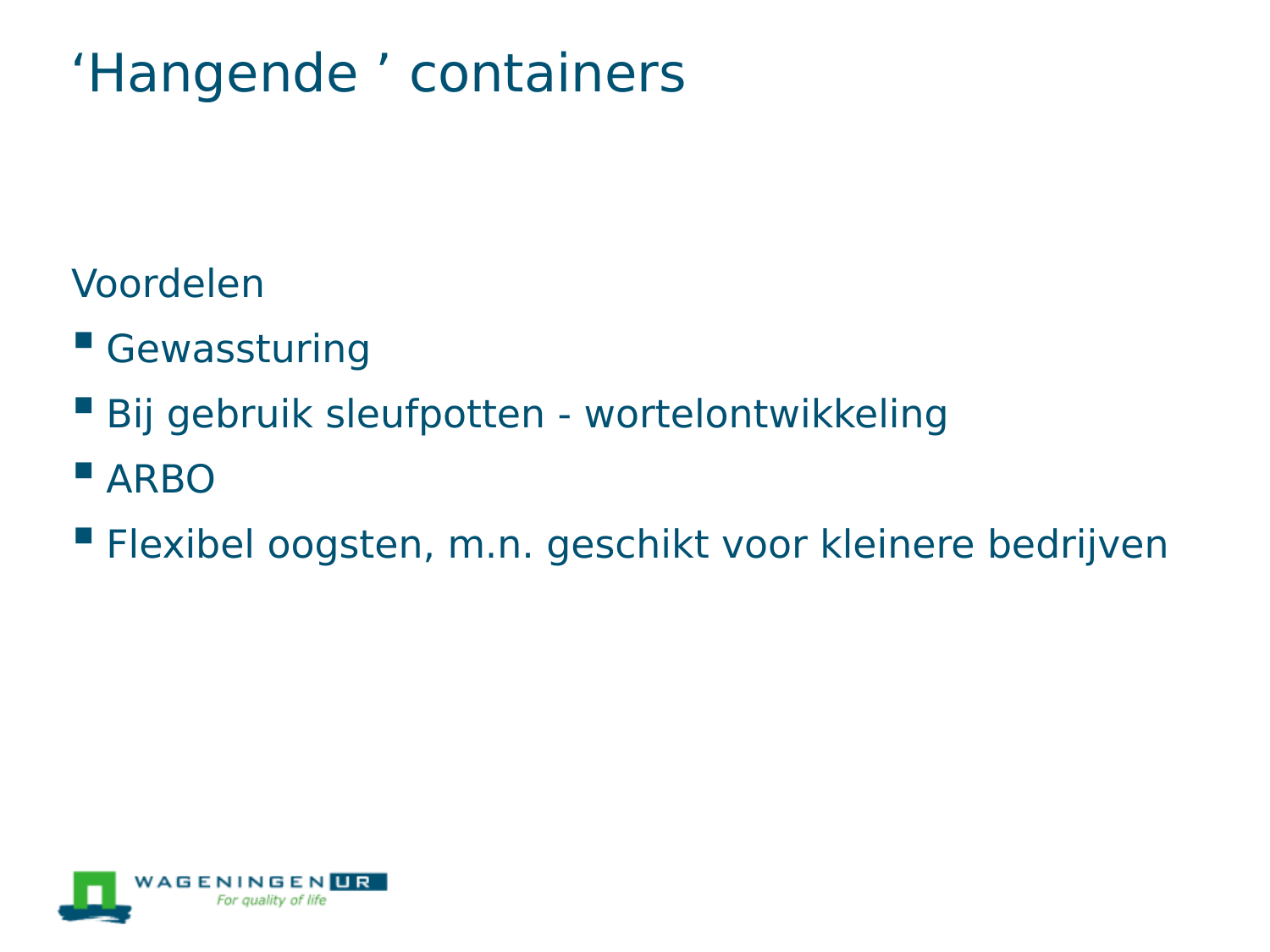

# ‘Hangende ’ containers
Voordelen
Gewassturing
Bij gebruik sleufpotten - wortelontwikkeling
ARBO
Flexibel oogsten, m.n. geschikt voor kleinere bedrijven